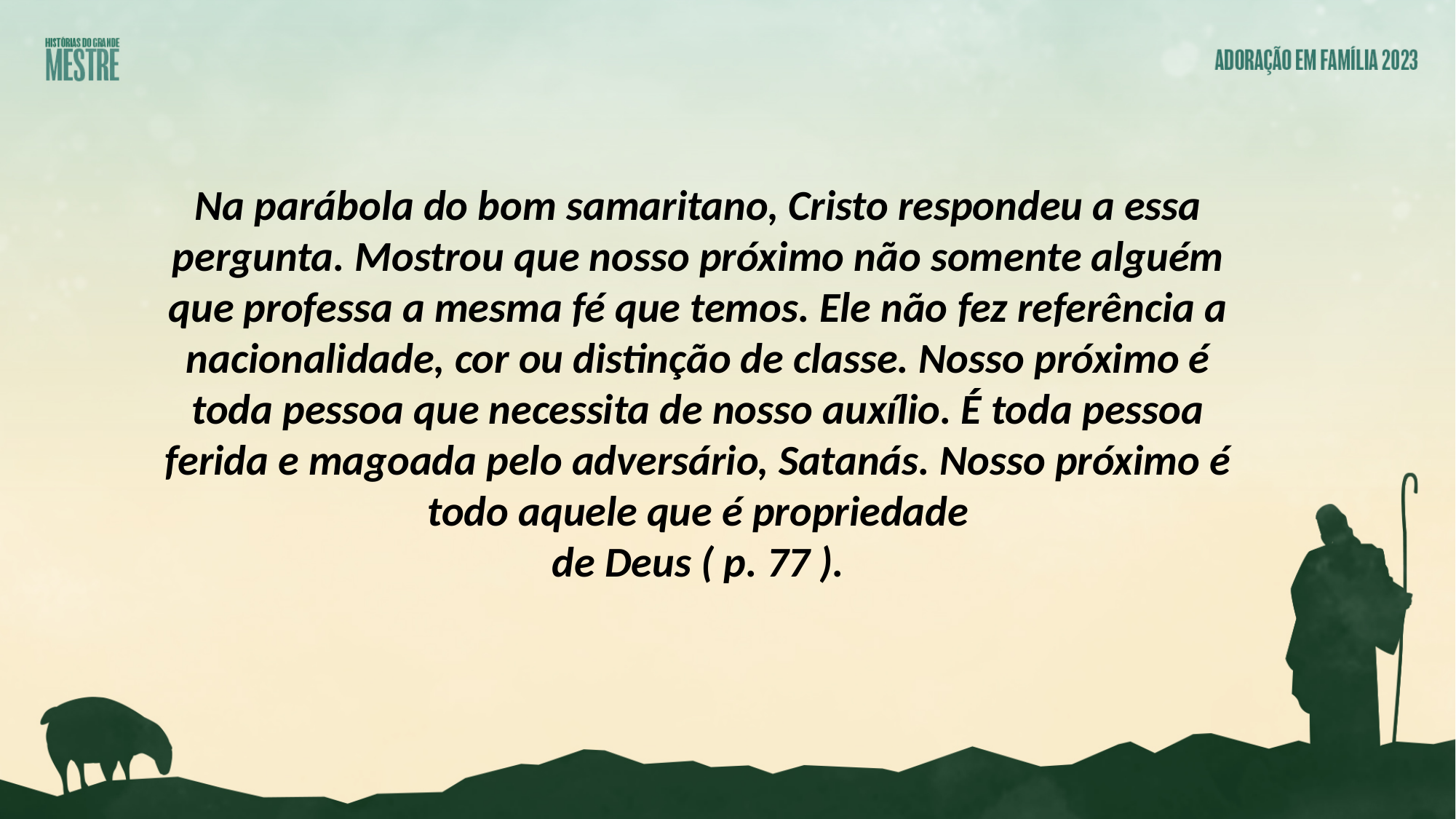

Na parábola do bom samaritano, Cristo respondeu a essa pergunta. Mostrou que nosso próximo não somente alguém que professa a mesma fé que temos. Ele não fez referência a nacionalidade, cor ou distinção de classe. Nosso próximo é toda pessoa que necessita de nosso auxílio. É toda pessoa ferida e magoada pelo adversário, Satanás. Nosso próximo é todo aquele que é propriedade
de Deus ( p. 77 ).